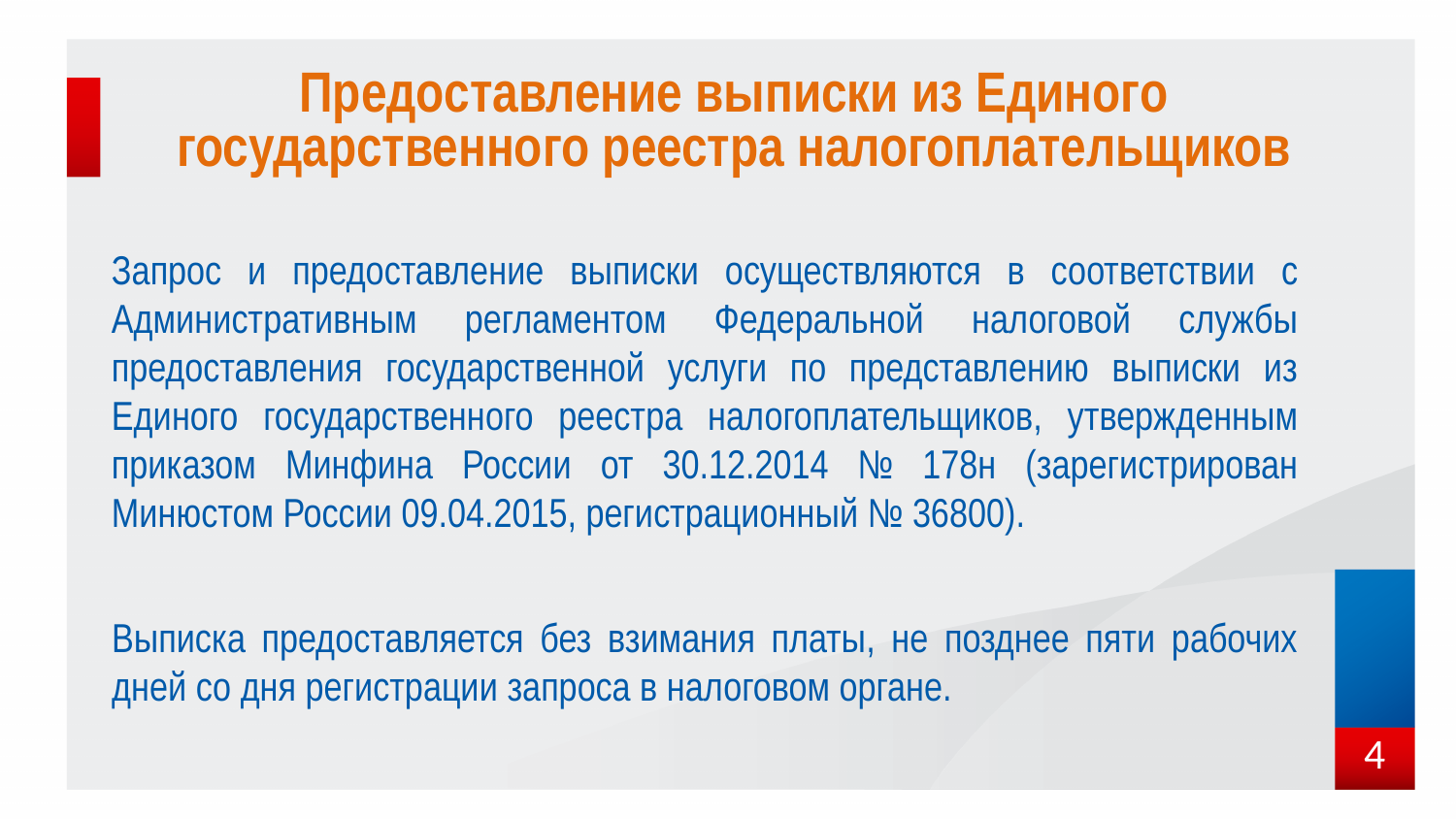

Предоставление выписки из Единого государственного реестра налогоплательщиков
Запрос и предоставление выписки осуществляются в соответствии с Административным регламентом Федеральной налоговой службы предоставления государственной услуги по представлению выписки из Единого государственного реестра налогоплательщиков, утвержденным приказом Минфина России от 30.12.2014 № 178н (зарегистрирован Минюстом России 09.04.2015, регистрационный № 36800).

Выписка предоставляется без взимания платы, не позднее пяти рабочих дней со дня регистрации запроса в налоговом органе.
4